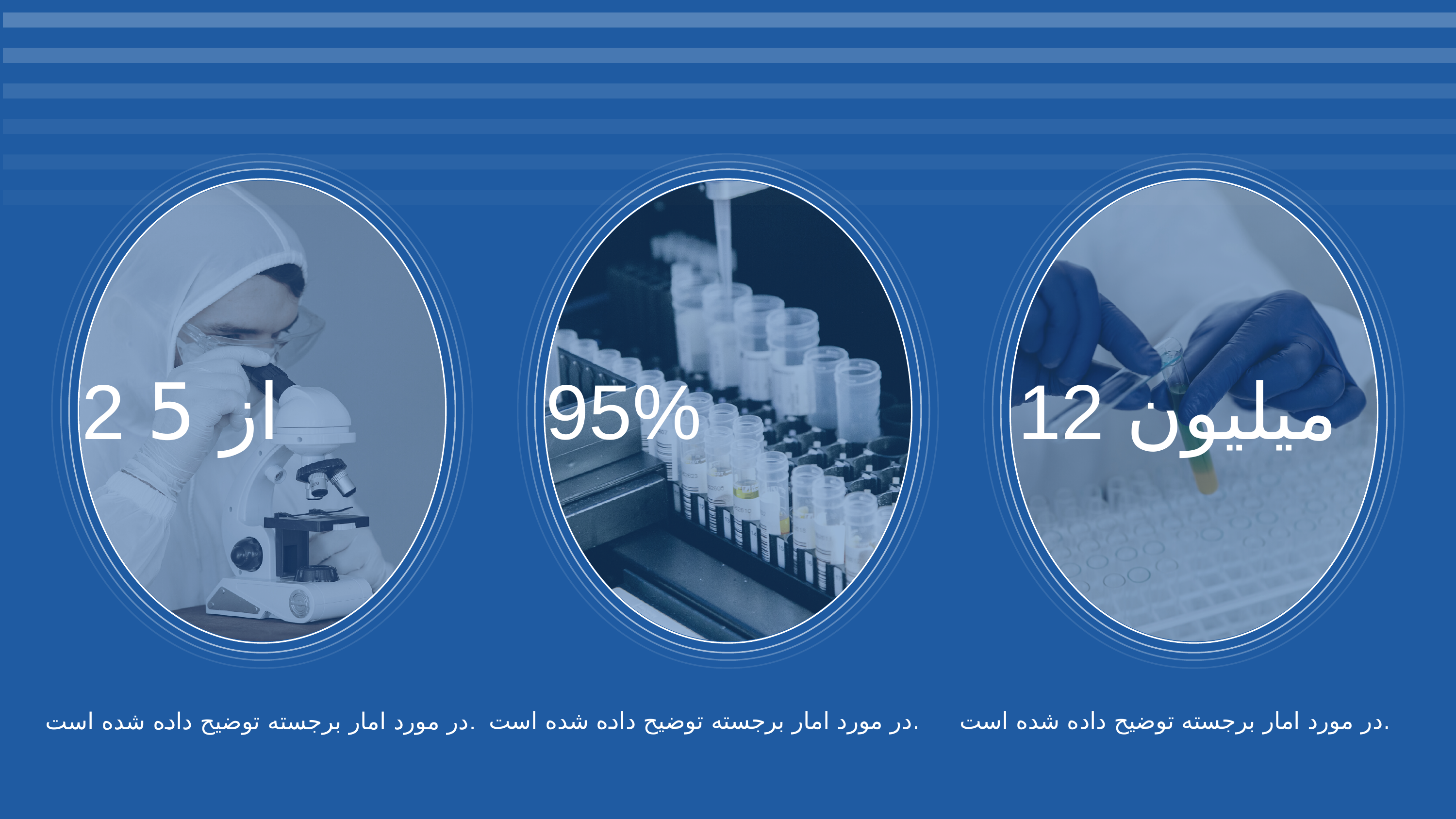

2 از 5

95%

12 میلیون

در مورد امار برجسته توضیح داده شده است.

در مورد امار برجسته توضیح داده شده است.

در مورد امار برجسته توضیح داده شده است.